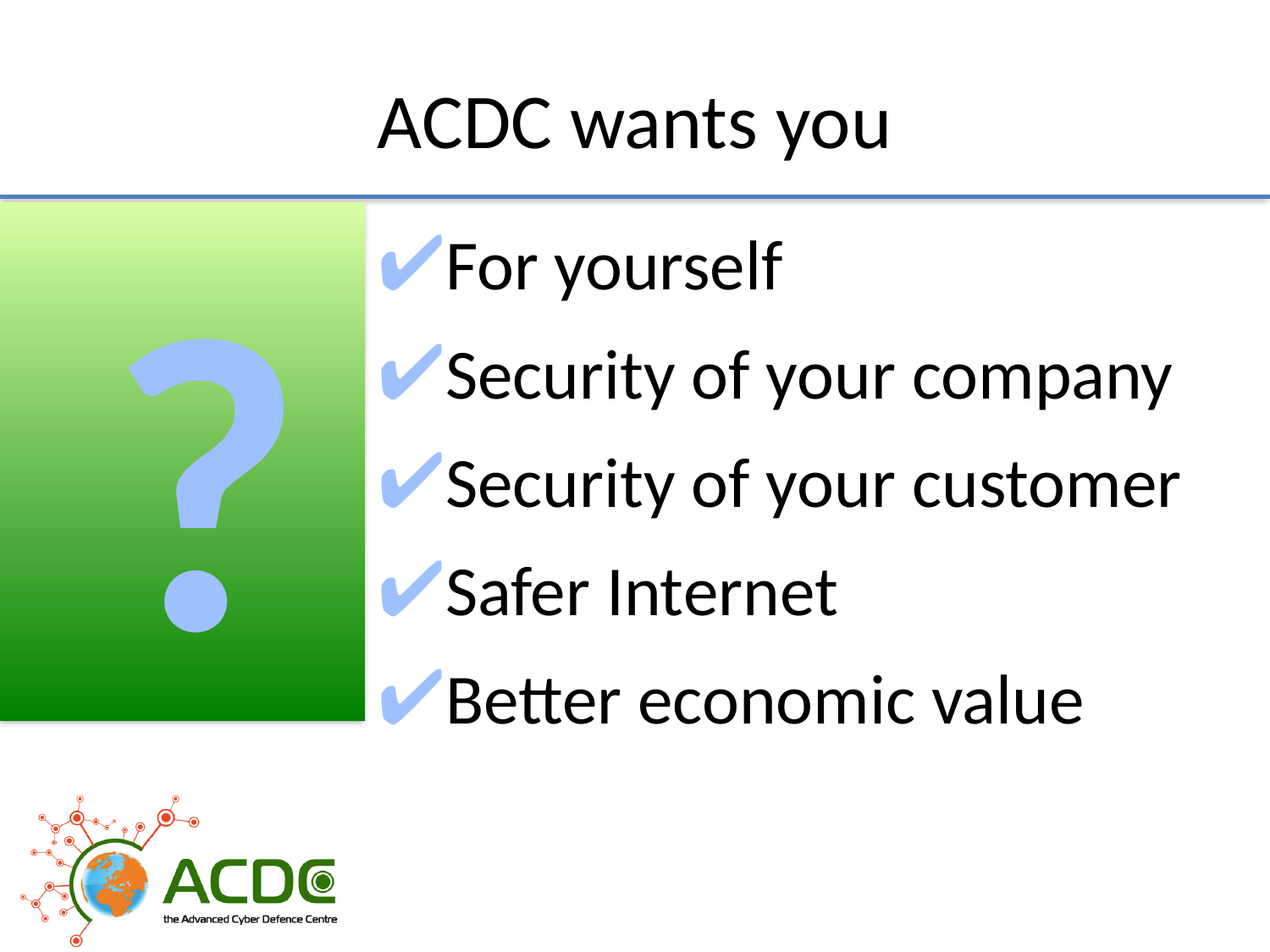

# ACDC wants you
 ?
✔For yourself
✔Security of your company
✔Security of your customer
✔Safer Internet
✔Better economic value